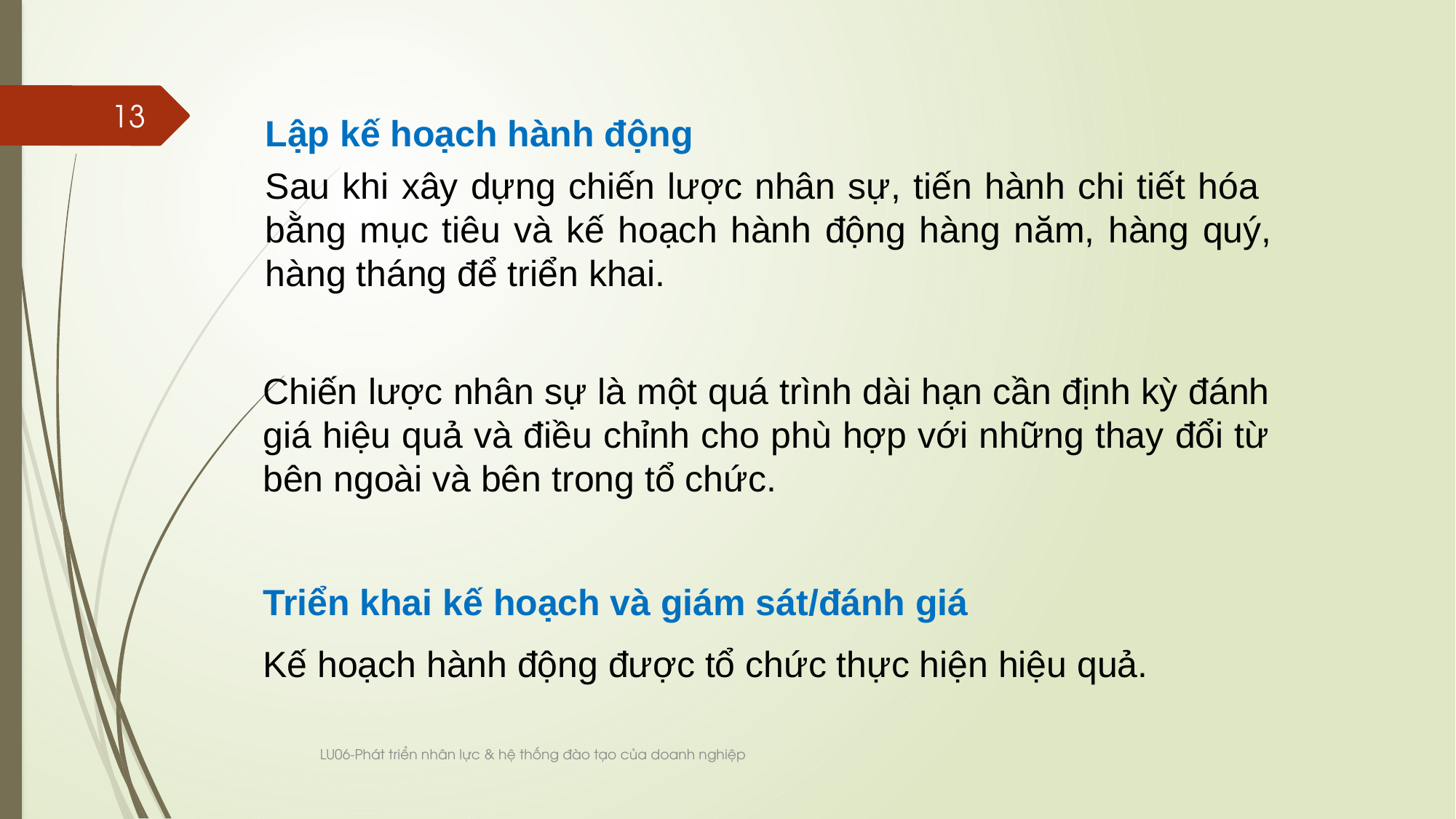

Lập kế hoạch hành động
Sau khi xây dựng chiến lược nhân sự, tiến hành chi tiết hóa  bằng mục tiêu và kế hoạch hành động hàng năm, hàng quý, hàng tháng để triển khai.
13
Chiến lược nhân sự là một quá trình dài hạn cần định kỳ đánh giá hiệu quả và điều chỉnh cho phù hợp với những thay đổi từ bên ngoài và bên trong tổ chức.

Triển khai kế hoạch và giám sát/đánh giá
Kế hoạch hành động được tổ chức thực hiện hiệu quả.
LU06-Phát triển nhân lực & hệ thống đào tạo của doanh nghiệp